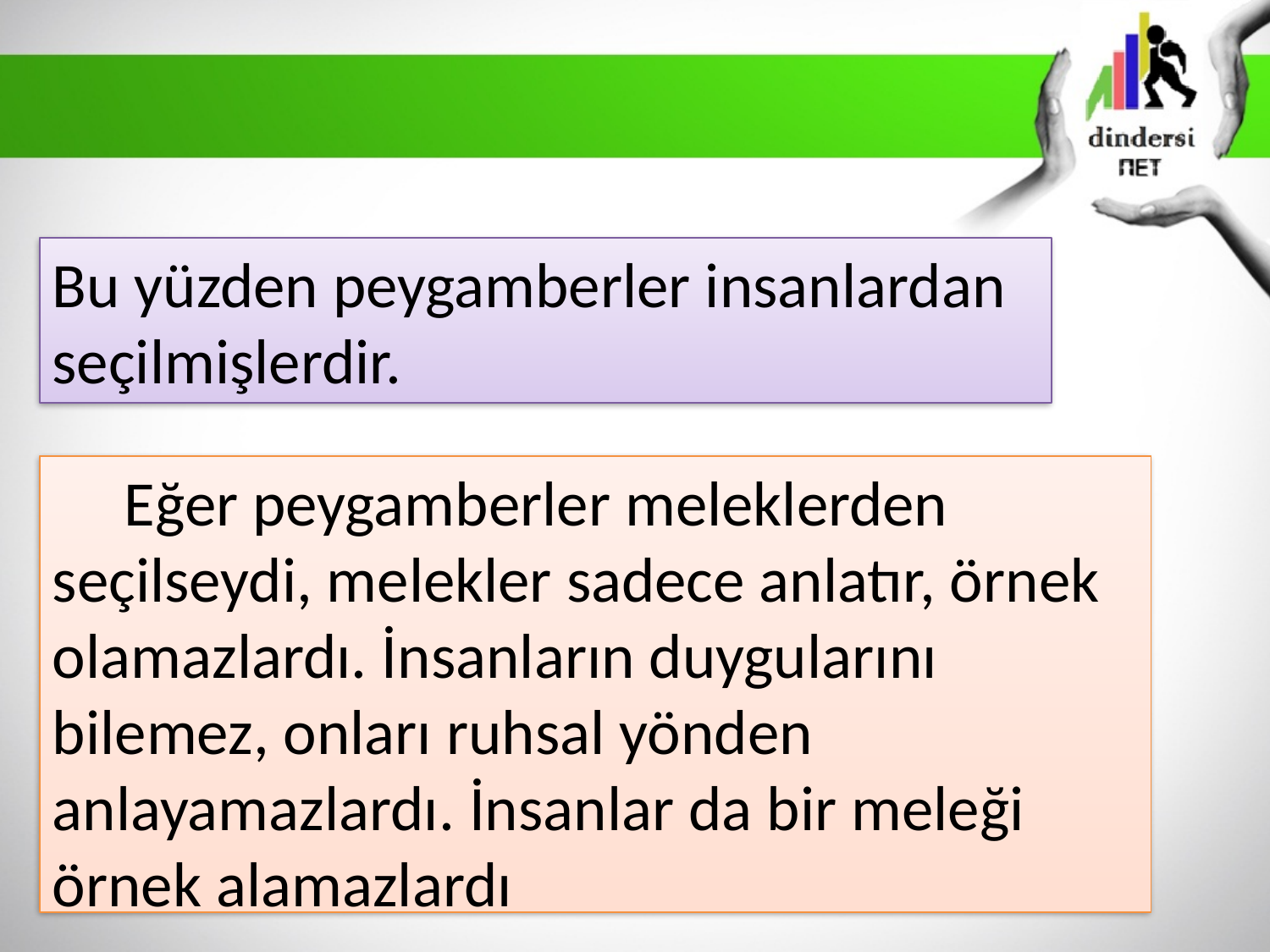

Bu yüzden peygamberler insanlardan seçilmişlerdir.
     Eğer peygamberler meleklerden seçilseydi, melekler sadece anlatır, örnek olamazlardı. İnsanların duygularını bilemez, onları ruhsal yönden anlayamazlardı. İnsanlar da bir meleği örnek alamazlardı